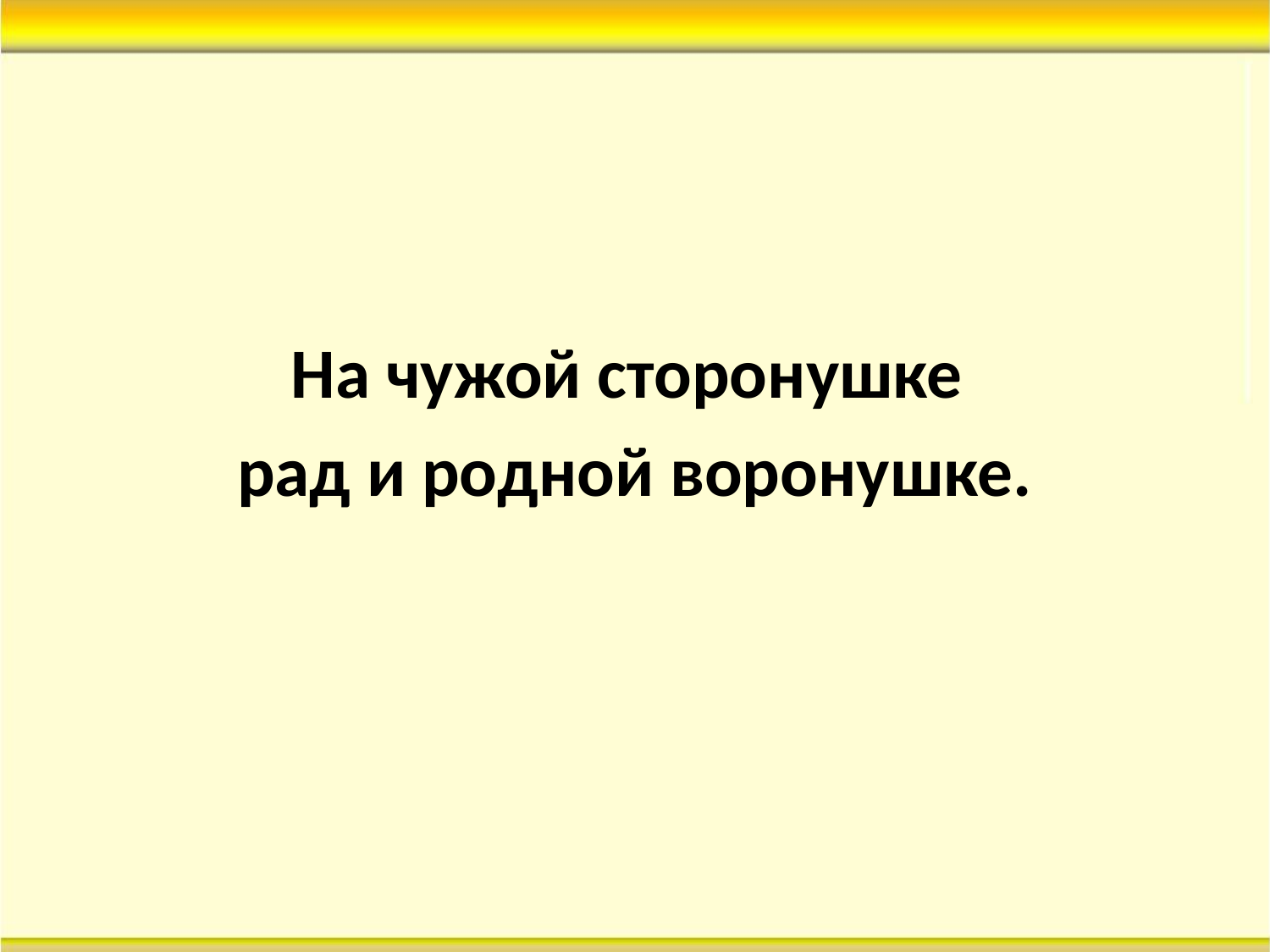

#

На чужой сторонушке
рад и родной воронушке.